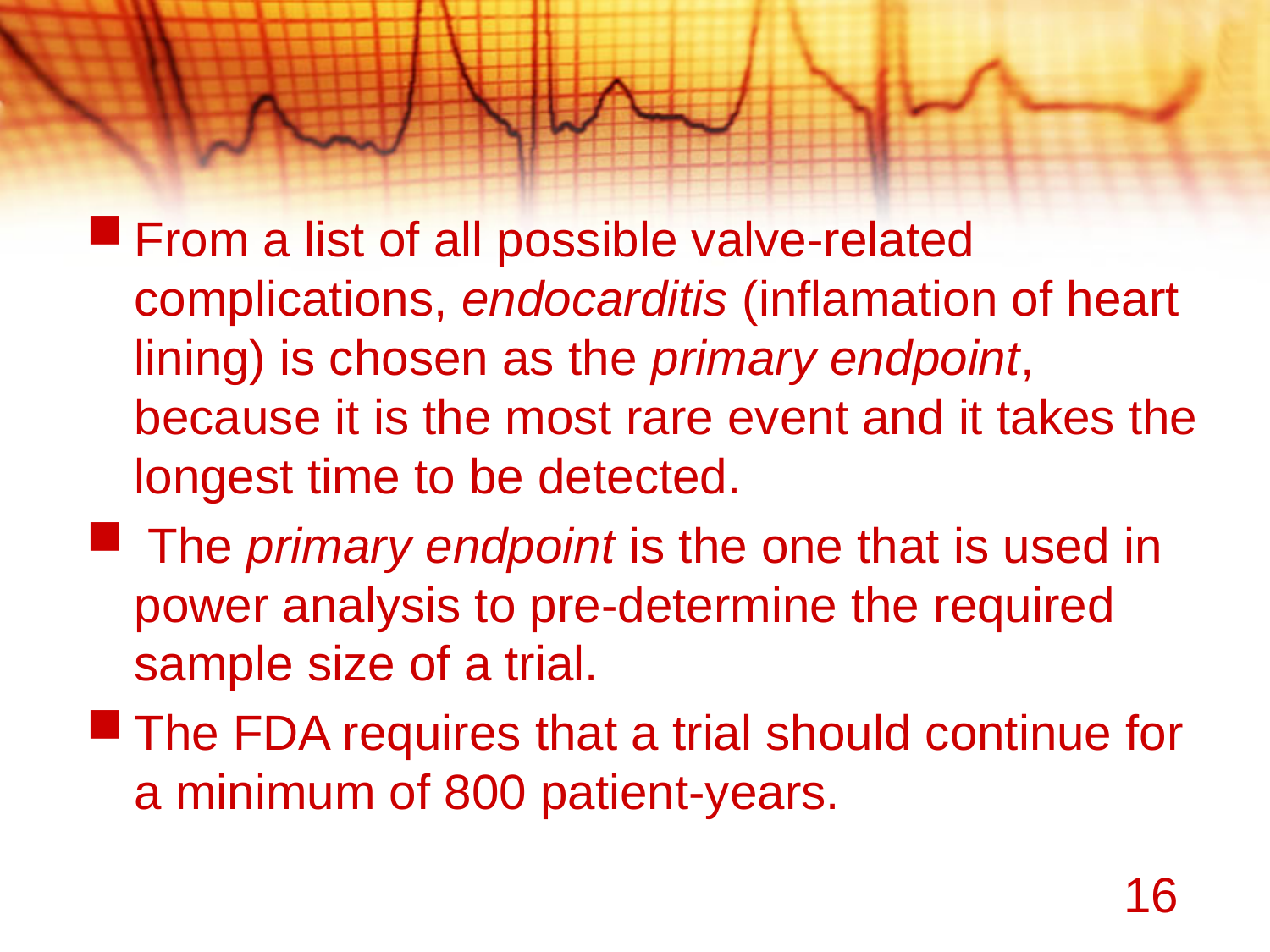

From a list of all possible valve-related complications, endocarditis (inflamation of heart lining) is chosen as the primary endpoint, because it is the most rare event and it takes the longest time to be detected.
 The primary endpoint is the one that is used in power analysis to pre-determine the required sample size of a trial.
The FDA requires that a trial should continue for a minimum of 800 patient-years.
16